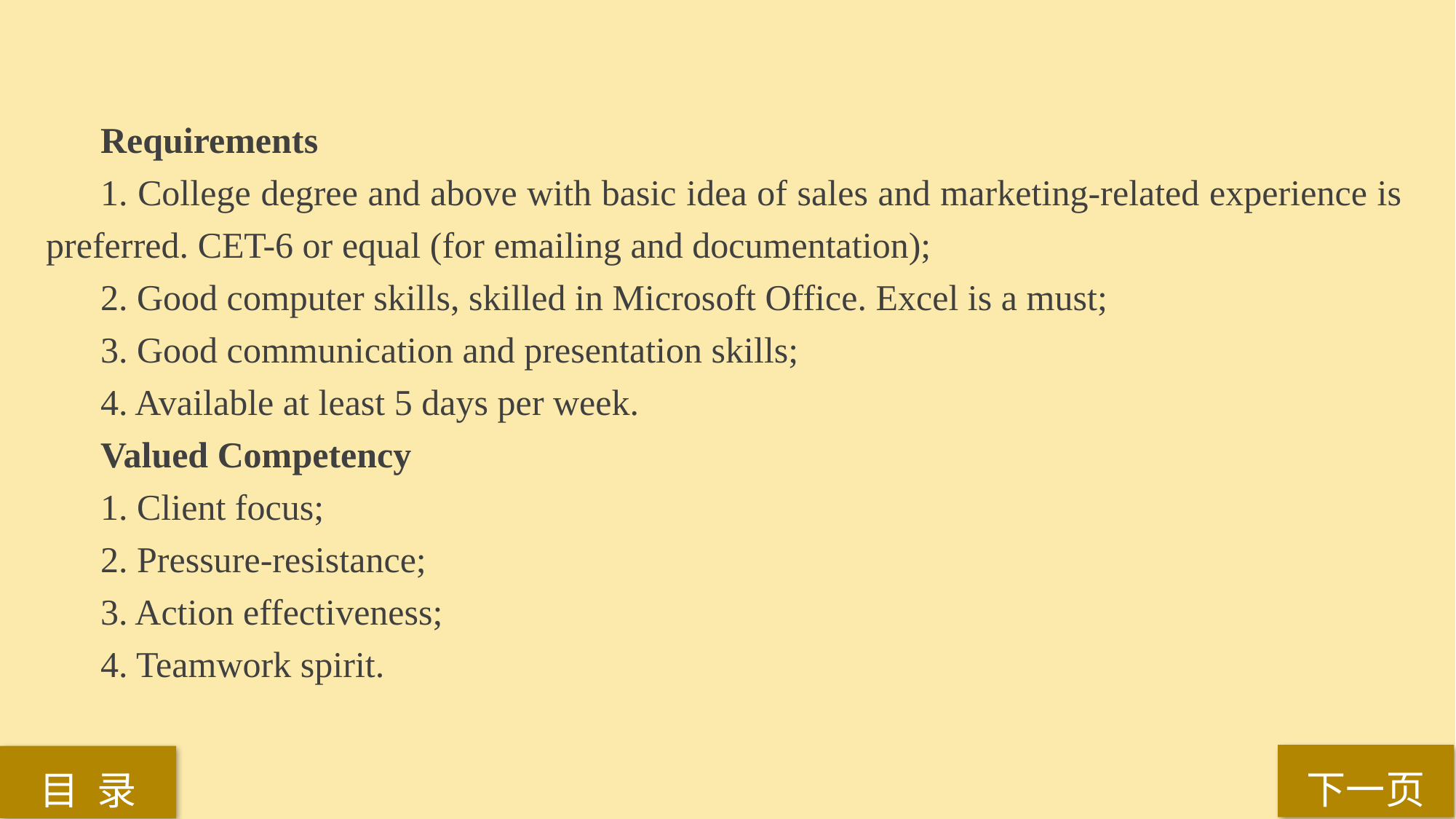

Requirements
1. College degree and above with basic idea of sales and marketing-related experience is preferred. CET-6 or equal (for emailing and documentation);
2. Good computer skills, skilled in Microsoft Office. Excel is a must;
3. Good communication and presentation skills;
4. Available at least 5 days per week.
Valued Competency
1. Client focus;
2. Pressure-resistance;
3. Action effectiveness;
4. Teamwork spirit.